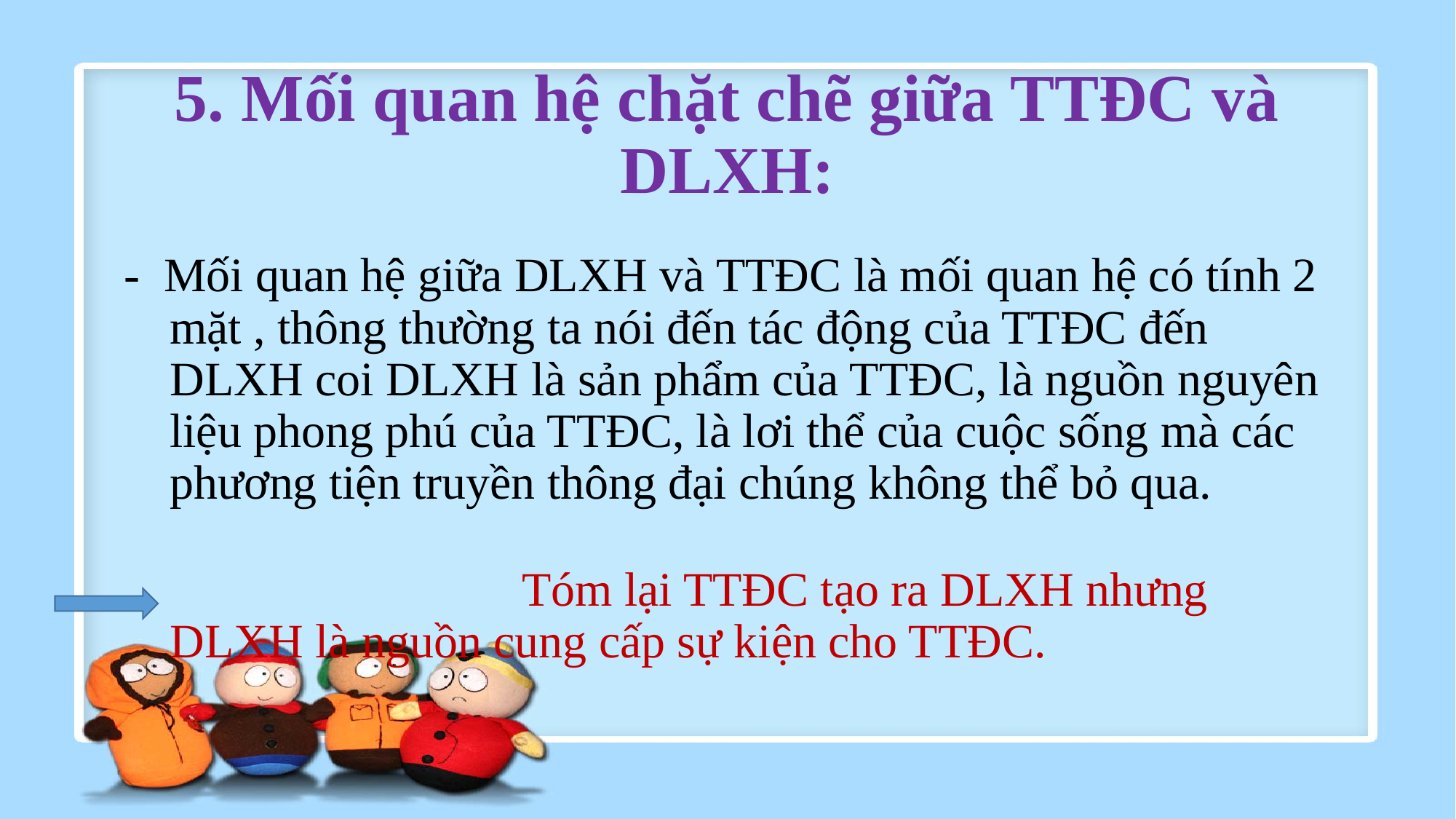

# 5. Mối quan hệ chặt chẽ giữa TTĐC và DLXH:

 -  Mối quan hệ giữa DLXH và TTĐC là mối quan hệ có tính 2 mặt , thông thường ta nói đến tác động của TTĐC đến DLXH coi DLXH là sản phẩm của TTĐC, là nguồn nguyên liệu phong phú của TTĐC, là lơi thể của cuộc sống mà các phương tiện truyền thông đại chúng không thể bỏ qua.
                                                                                                                                                             Tóm lại TTĐC tạo ra DLXH nhưng DLXH là nguồn cung cấp sự kiện cho TTĐC.